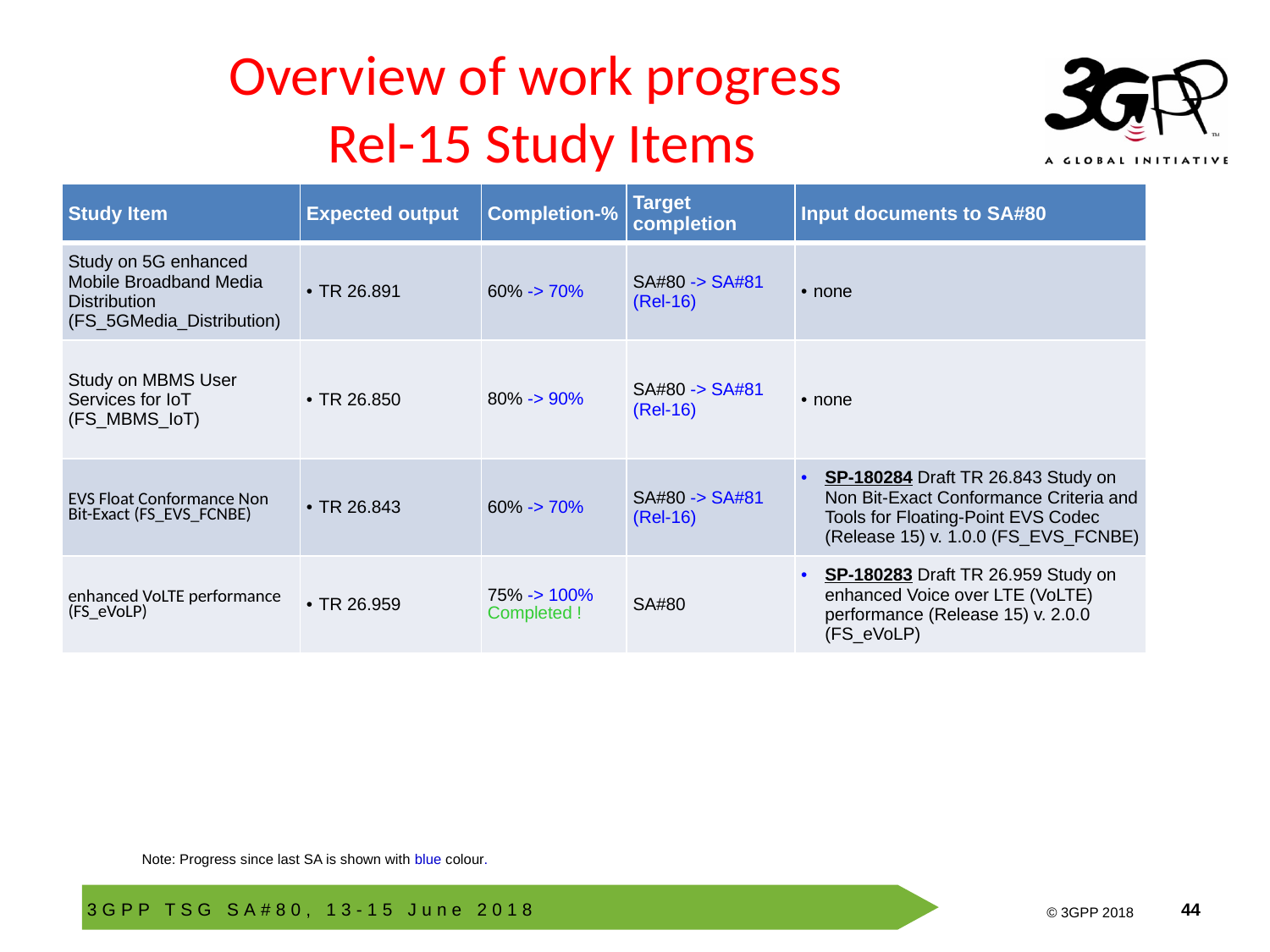

# Overview of work progress Rel-15 Study Items
| Study Item | Expected output | Completion-% | Target completion | Input documents to SA#80 |
| --- | --- | --- | --- | --- |
| Study on 5G enhanced Mobile Broadband Media Distribution (FS\_5GMedia\_Distribution) | TR 26.891 | 60% -> 70% | SA#80 -> SA#81 (Rel-16) | none |
| Study on MBMS User Services for IoT (FS\_MBMS\_IoT) | TR 26.850 | 80% -> 90% | SA#80 -> SA#81 (Rel-16) | none |
| EVS Float Conformance Non Bit-Exact (FS\_EVS\_FCNBE) | TR 26.843 | 60% -> 70% | SA#80 -> SA#81 (Rel-16) | SP-180284 Draft TR 26.843 Study on Non Bit-Exact Conformance Criteria and Tools for Floating-Point EVS Codec (Release 15) v. 1.0.0 (FS\_EVS\_FCNBE) |
| enhanced VoLTE performance (FS\_eVoLP) | TR 26.959 | 75% -> 100% Completed ! | SA#80 | SP-180283 Draft TR 26.959 Study on enhanced Voice over LTE (VoLTE) performance (Release 15) v. 2.0.0 (FS\_eVoLP) |

Note: Progress since last SA is shown with blue colour.